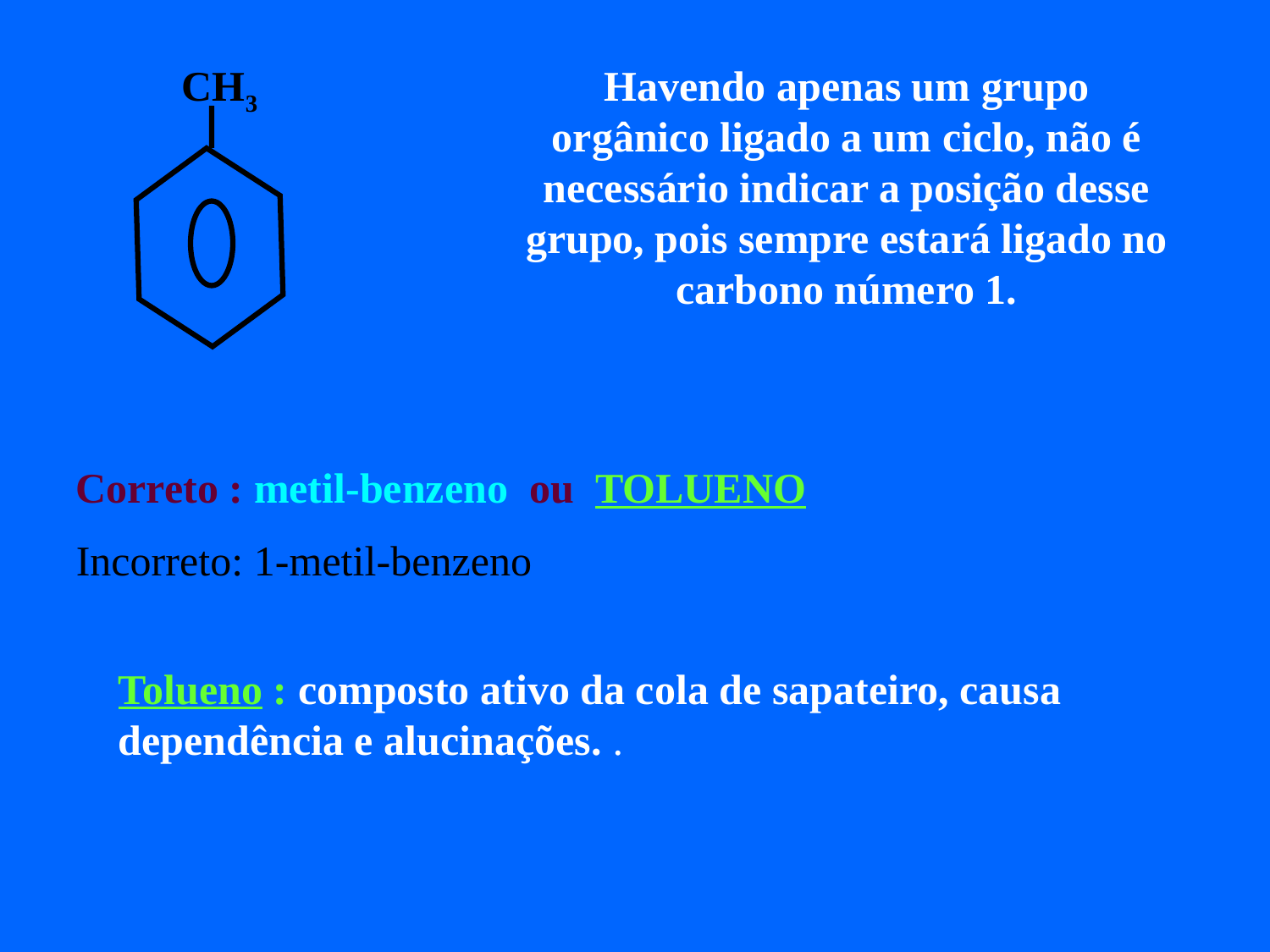

CH3

Havendo apenas um grupo orgânico ligado a um ciclo, não é necessário indicar a posição desse grupo, pois sempre estará ligado no carbono número 1.
Correto : metil-benzeno  ou  TOLUENO
Incorreto: 1-metil-benzeno
Tolueno : composto ativo da cola de sapateiro, causa dependência e alucinações. .